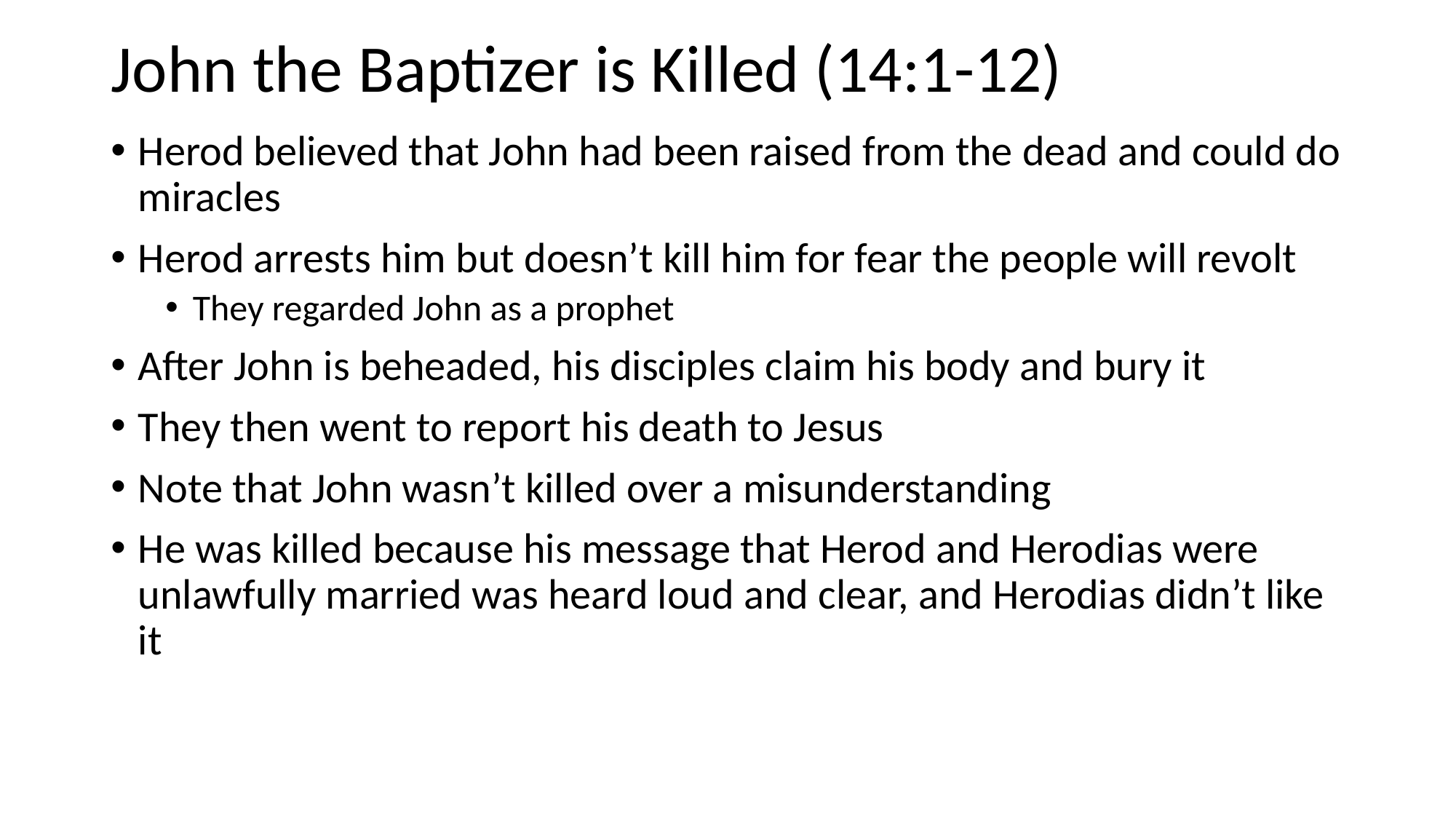

# John the Baptizer is Killed (14:1-12)
Herod believed that John had been raised from the dead and could do miracles
Herod arrests him but doesn’t kill him for fear the people will revolt
They regarded John as a prophet
After John is beheaded, his disciples claim his body and bury it
They then went to report his death to Jesus
Note that John wasn’t killed over a misunderstanding
He was killed because his message that Herod and Herodias were unlawfully married was heard loud and clear, and Herodias didn’t like it